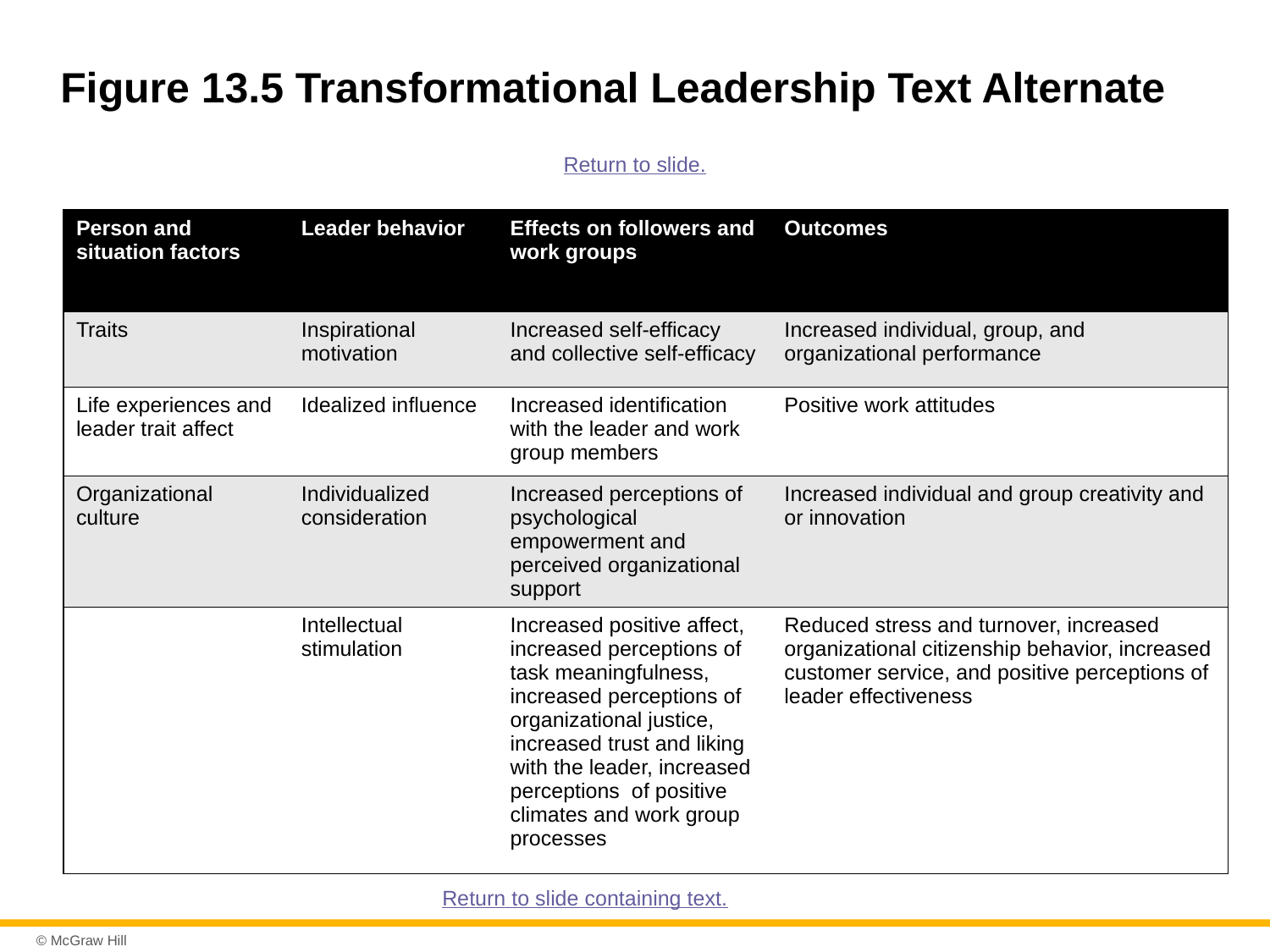

# Figure 13.5 Transformational Leadership Text Alternate
Return to slide.
| Person and situation factors | Leader behavior | Effects on followers and work groups | Outcomes |
| --- | --- | --- | --- |
| Traits | Inspirational motivation | Increased self-efficacy and collective self-efficacy | Increased individual, group, and organizational performance |
| Life experiences and leader trait affect | Idealized influence | Increased identification with the leader and work group members | Positive work attitudes |
| Organizational culture | Individualized consideration | Increased perceptions of psychological empowerment and perceived organizational support | Increased individual and group creativity and or innovation |
|  | Intellectual stimulation | Increased positive affect, increased perceptions of task meaningfulness, increased perceptions of organizational justice, increased trust and liking with the leader, increased perceptions of positive climates and work group processes | Reduced stress and turnover, increased organizational citizenship behavior, increased customer service, and positive perceptions of leader effectiveness |
Return to slide containing text.